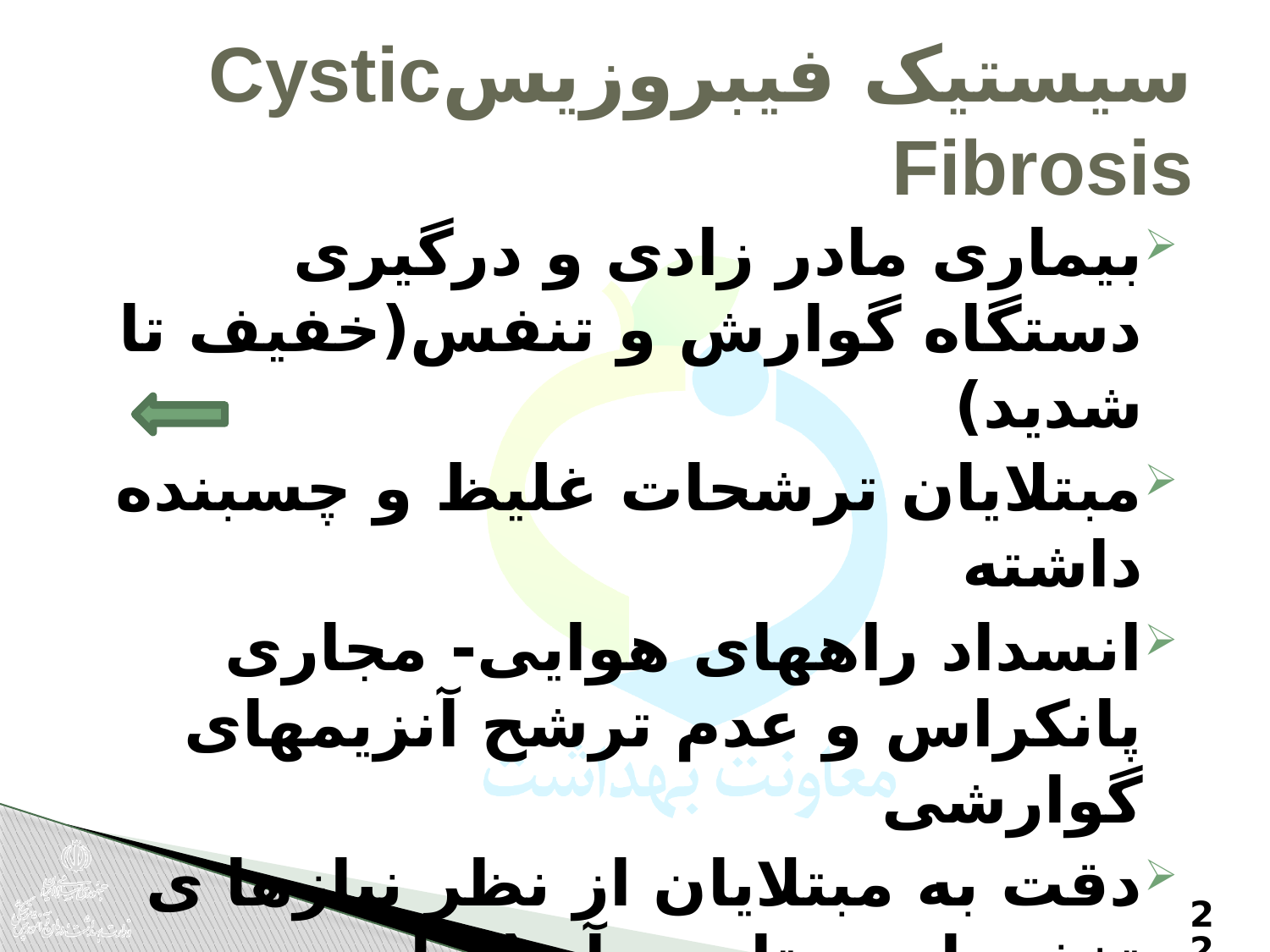

# سیستیک فیبروزیسCystic Fibrosis
بیماری مادر زادی و درگیری دستگاه گوارش و تنفس(خفیف تا شدید)
مبتلایان ترشحات غلیظ و چسبنده داشته
انسداد راههای هوایی- مجاری پانکراس و عدم ترشح آنزیمهای گوارشی
دقت به مبتلایان از نظر نیازها ی تغذیه ای و تامین آن(قبل، حین و پس از بارداری)
پیشگیری از کاهش وزن مادر

22